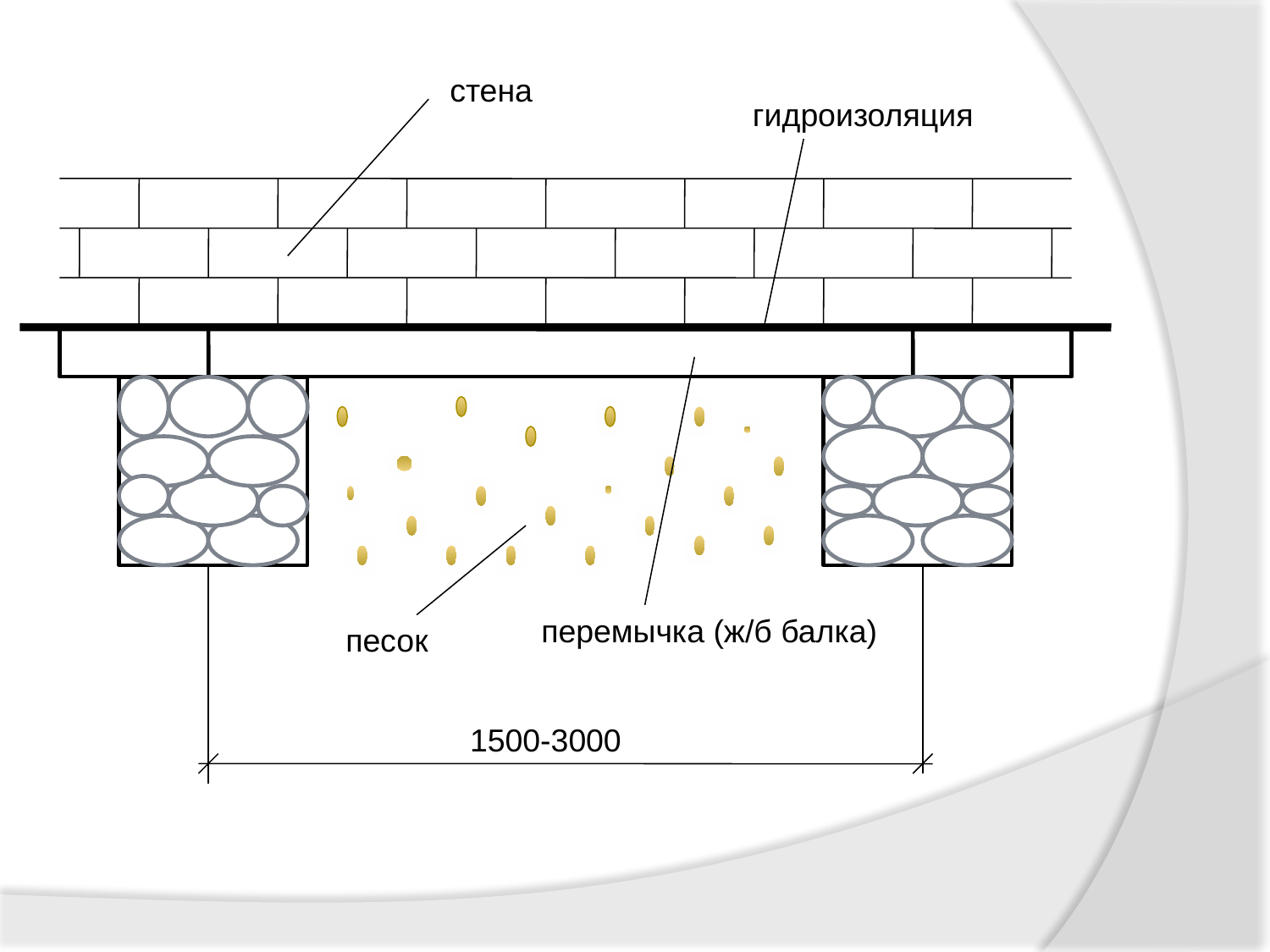

стена
гидроизоляция

перемычка (ж/б балка)
песок
1500-3000